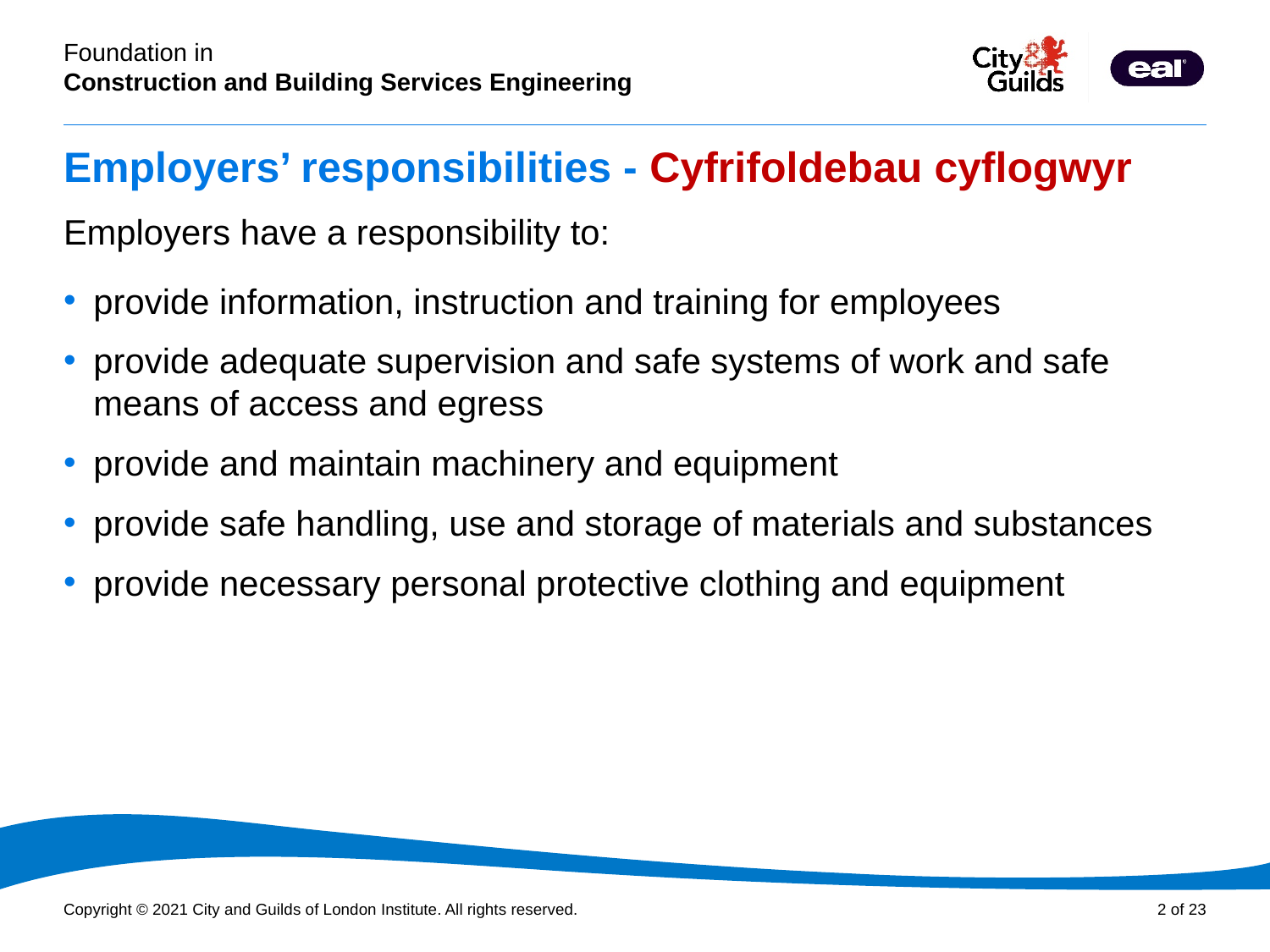

# Employers’ responsibilities - Cyfrifoldebau cyflogwyr
Employers have a responsibility to:
provide information, instruction and training for employees
provide adequate supervision and safe systems of work and safe means of access and egress
provide and maintain machinery and equipment
provide safe handling, use and storage of materials and substances
provide necessary personal protective clothing and equipment